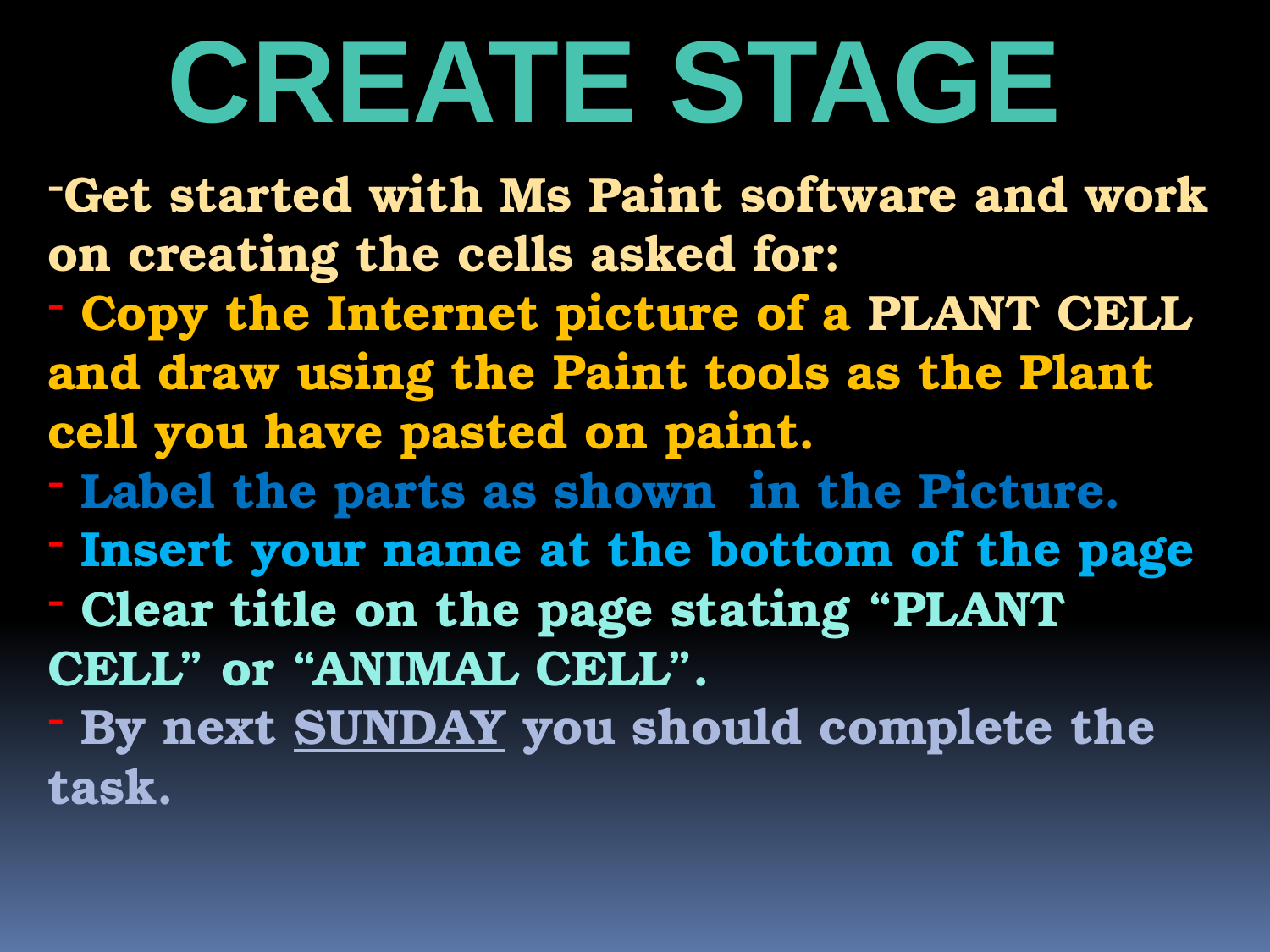

CREATE STAGE
Get started with Ms Paint software and work on creating the cells asked for:
 Copy the Internet picture of a PLANT CELL and draw using the Paint tools as the Plant cell you have pasted on paint.
 Label the parts as shown  in the Picture.
 Insert your name at the bottom of the page
 Clear title on the page stating “PLANT CELL” or “ANIMAL CELL”.
 By next SUNDAY you should complete the task.